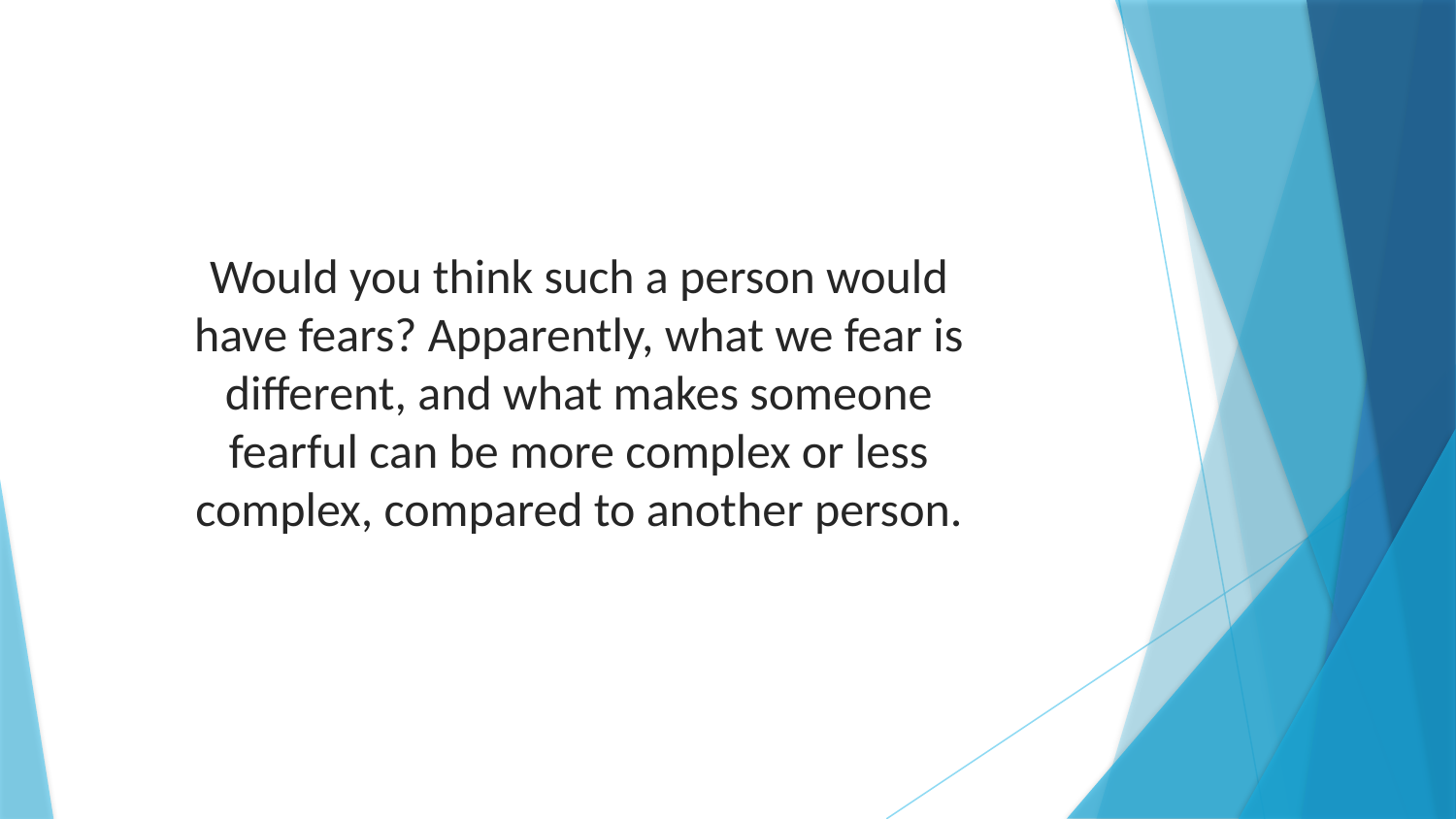

Would you think such a person would have fears? Apparently, what we fear is different, and what makes someone fearful can be more complex or less complex, compared to another person.